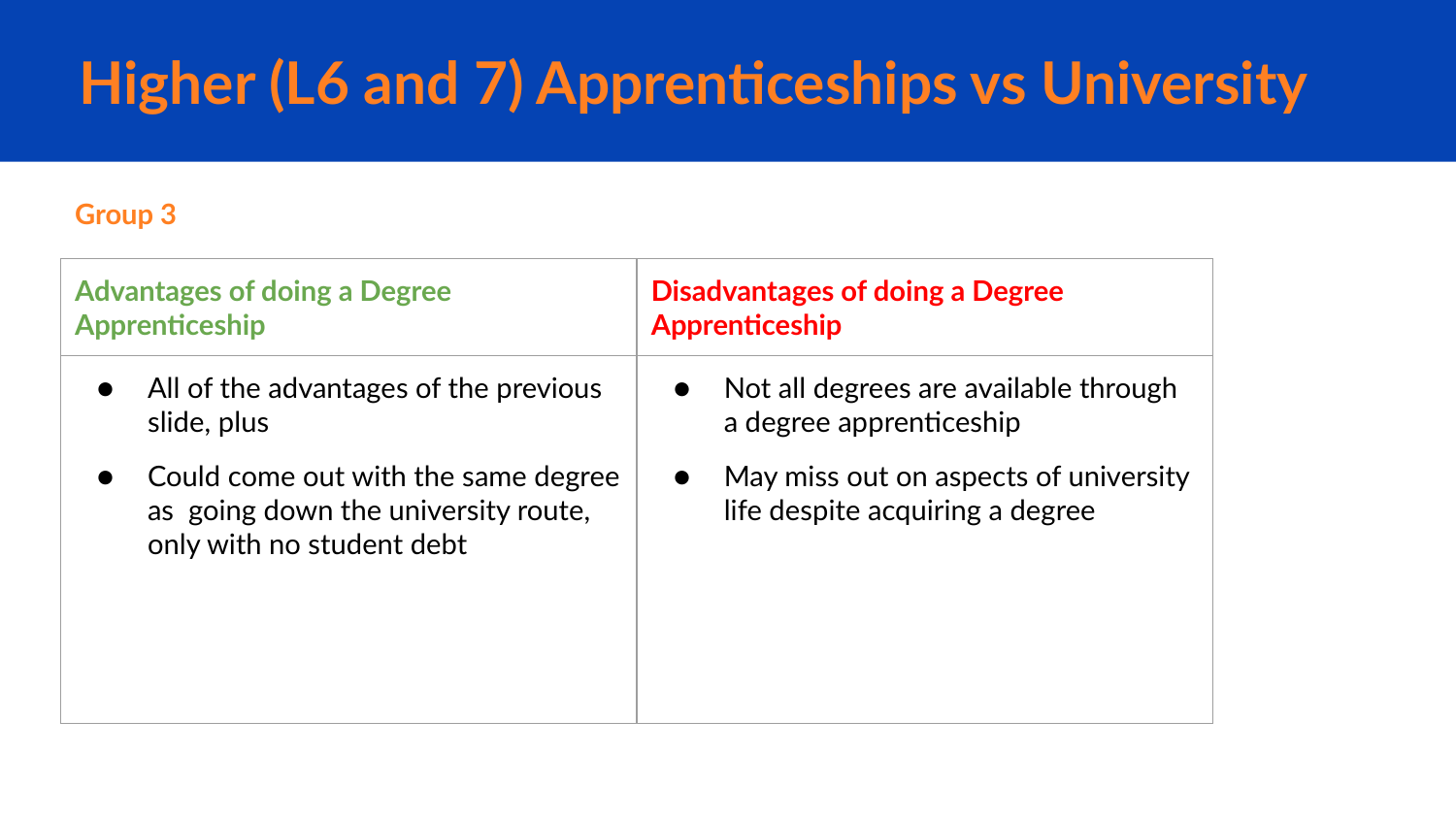

# Higher (L6 and 7) Apprenticeships vs University
Group 3
| Advantages of doing a Degree Apprenticeship | Disadvantages of doing a Degree Apprenticeship |
| --- | --- |
| All of the advantages of the previous slide, plus Could come out with the same degree as going down the university route, only with no student debt | Not all degrees are available through a degree apprenticeship May miss out on aspects of university life despite acquiring a degree |